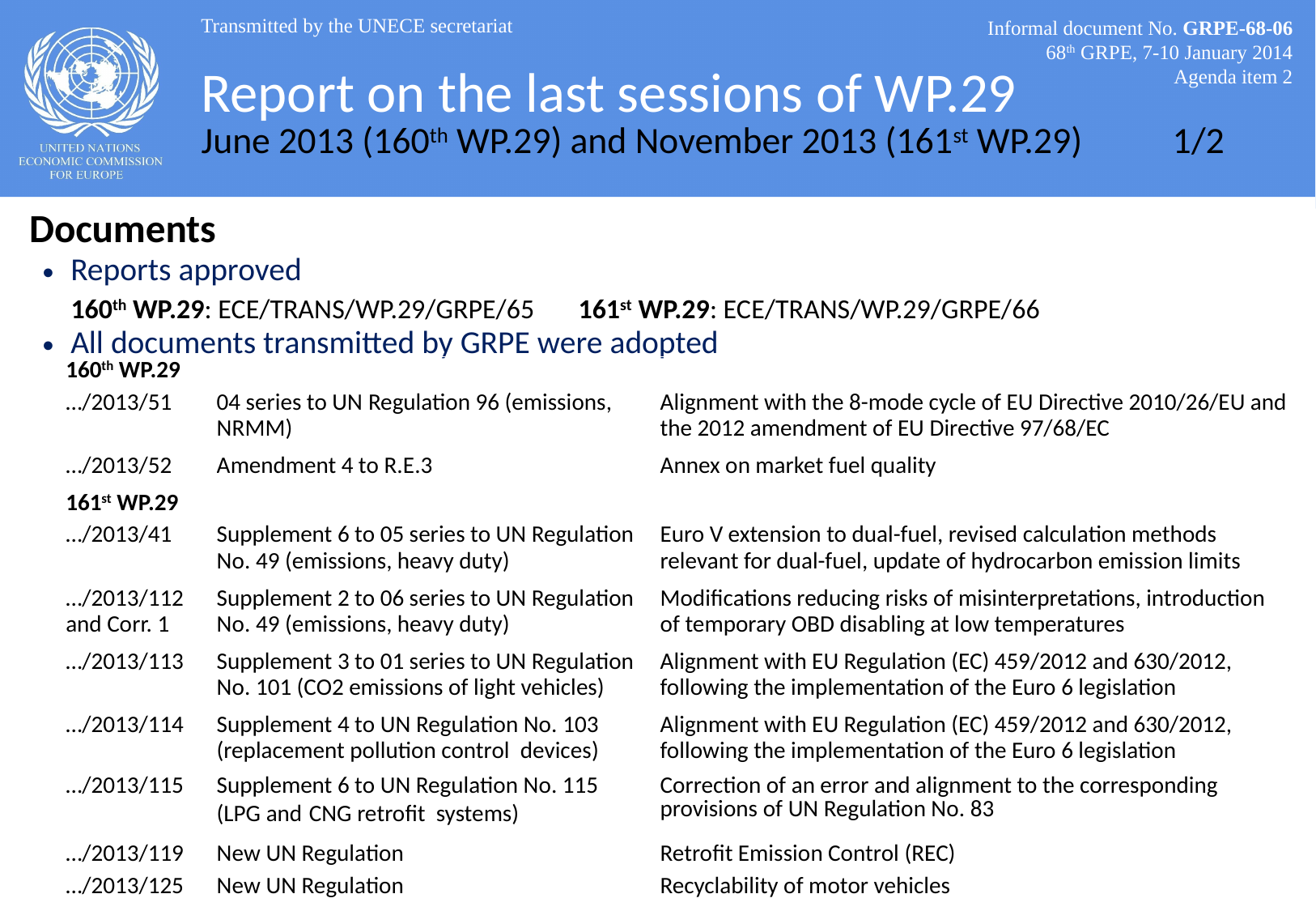

Transmitted by the UNECE secretariat
Informal document No. GRPE-68-06
68th GRPE, 7-10 January 2014
Agenda item 2
# Report on the last sessions of WP.29 June 2013 (160th WP.29) and November 2013 (161st WP.29)	1/2
Documents
Reports approved
160th WP.29: ECE/TRANS/WP.29/GRPE/65 	161st WP.29: ECE/TRANS/WP.29/GRPE/66
All documents transmitted by GRPE were adopted
| 160th WP.29 |  |  |
| --- | --- | --- |
| …/2013/51 | 04 series to UN Regulation 96 (emissions, NRMM) | Alignment with the 8-mode cycle of EU Directive 2010/26/EU and the 2012 amendment of EU Directive 97/68/EC |
| …/2013/52 | Amendment 4 to R.E.3 | Annex on market fuel quality |
| 161st WP.29 |  |  |
| …/2013/41 | Supplement 6 to 05 series to UN Regulation No. 49 (emissions, heavy duty) | Euro V extension to dual-fuel, revised calculation methods relevant for dual-fuel, update of hydrocarbon emission limits |
| …/2013/112 and Corr. 1 | Supplement 2 to 06 series to UN Regulation No. 49 (emissions, heavy duty) | Modifications reducing risks of misinterpretations, introduction of temporary OBD disabling at low temperatures |
| …/2013/113 | Supplement 3 to 01 series to UN Regulation No. 101 (CO2 emissions of light vehicles) | Alignment with EU Regulation (EC) 459/2012 and 630/2012, following the implementation of the Euro 6 legislation |
| …/2013/114 | Supplement 4 to UN Regulation No. 103 (replacement pollution control devices) | Alignment with EU Regulation (EC) 459/2012 and 630/2012, following the implementation of the Euro 6 legislation |
| …/2013/115 | Supplement 6 to UN Regulation No. 115 (LPG and CNG retrofit systems) | Correction of an error and alignment to the corresponding provisions of UN Regulation No. 83 |
| …/2013/119 | New UN Regulation | Retrofit Emission Control (REC) |
| …/2013/125 | New UN Regulation | Recyclability of motor vehicles |